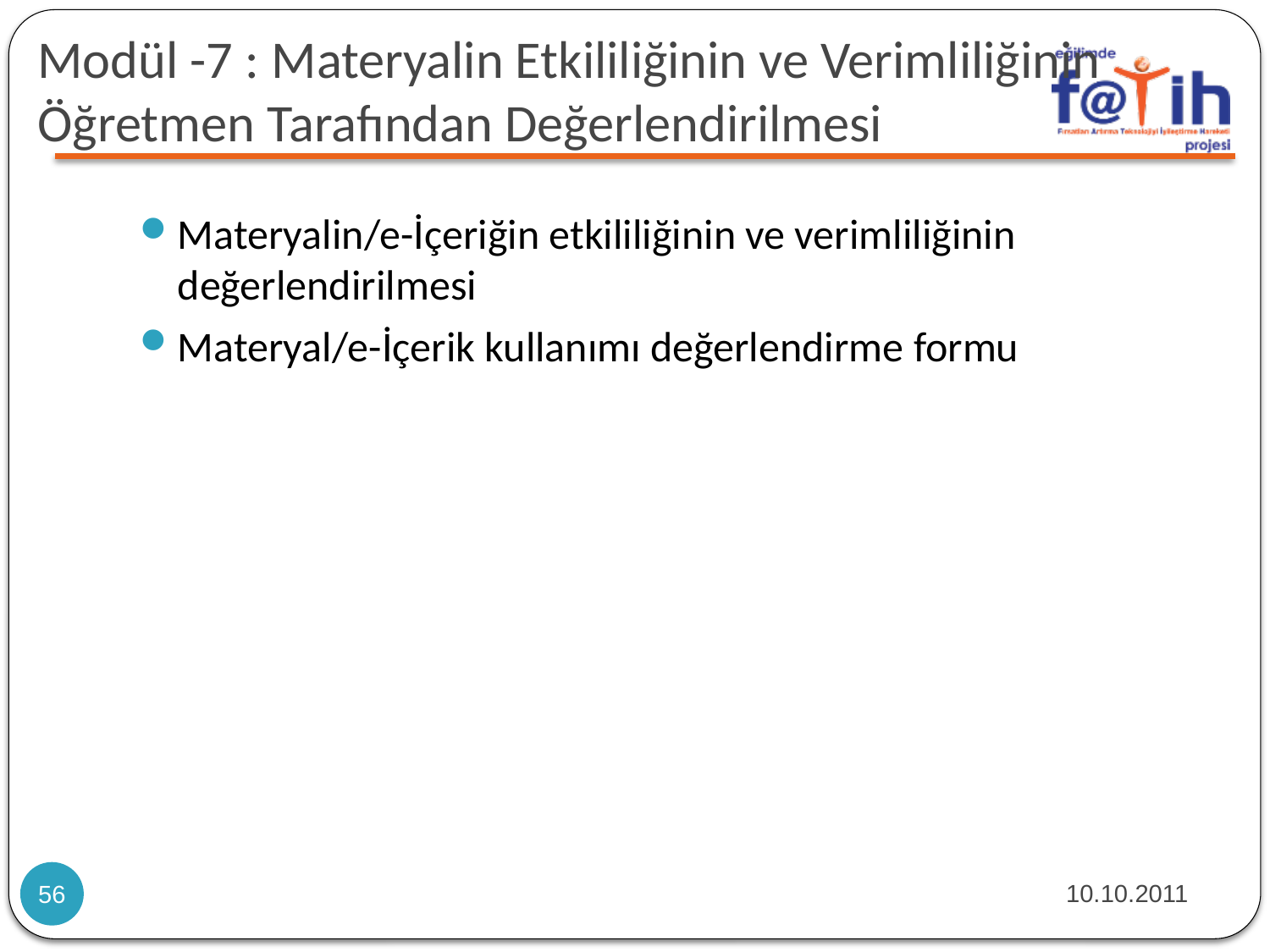

# Modül -7 : Materyalin Etkililiğinin ve Verimliliğinin Öğretmen Tarafından Değerlendirilmesi
Materyalin/e-İçeriğin etkililiğinin ve verimliliğinin değerlendirilmesi
Materyal/e-İçerik kullanımı değerlendirme formu
10.10.2011
56